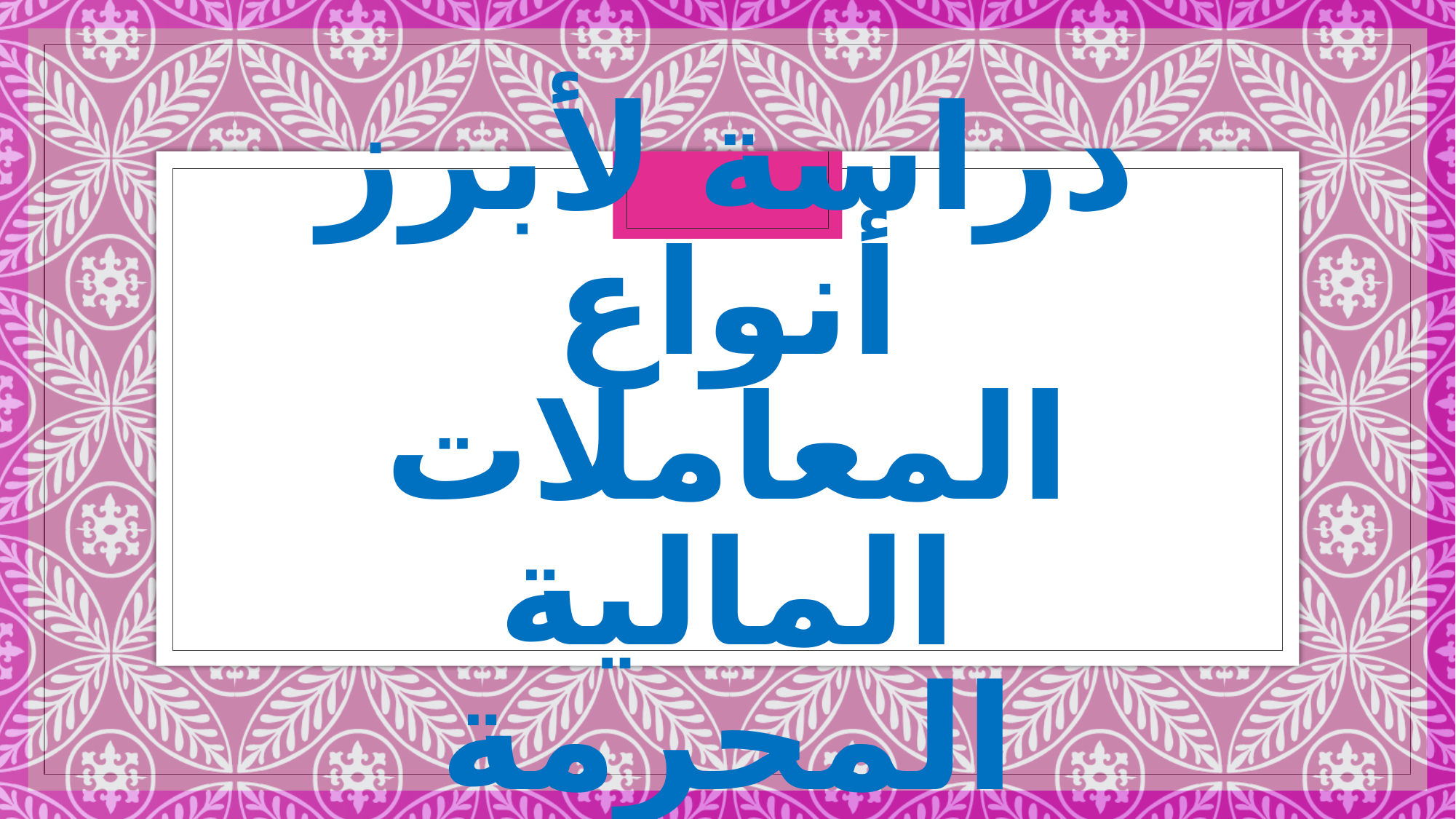

# دراسة لأبرز أنواع المعاملات المالية المحرمة